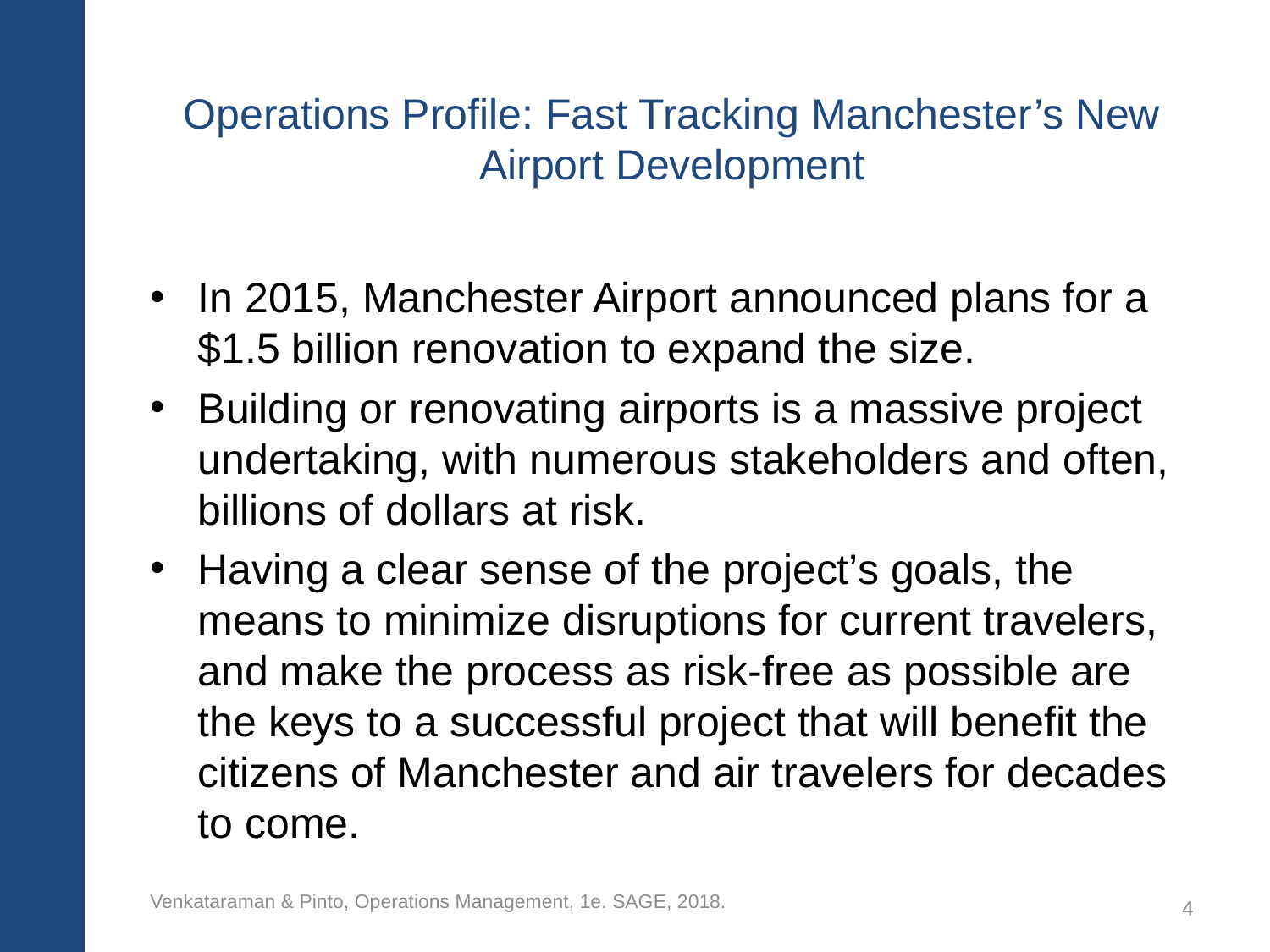

# Operations Profile: Fast Tracking Manchester’s New Airport Development
In 2015, Manchester Airport announced plans for a $1.5 billion renovation to expand the size.
Building or renovating airports is a massive project undertaking, with numerous stakeholders and often, billions of dollars at risk.
Having a clear sense of the project’s goals, the means to minimize disruptions for current travelers, and make the process as risk-free as possible are the keys to a successful project that will benefit the citizens of Manchester and air travelers for decades to come.

Venkataraman & Pinto, Operations Management, 1e. SAGE, 2018.
4